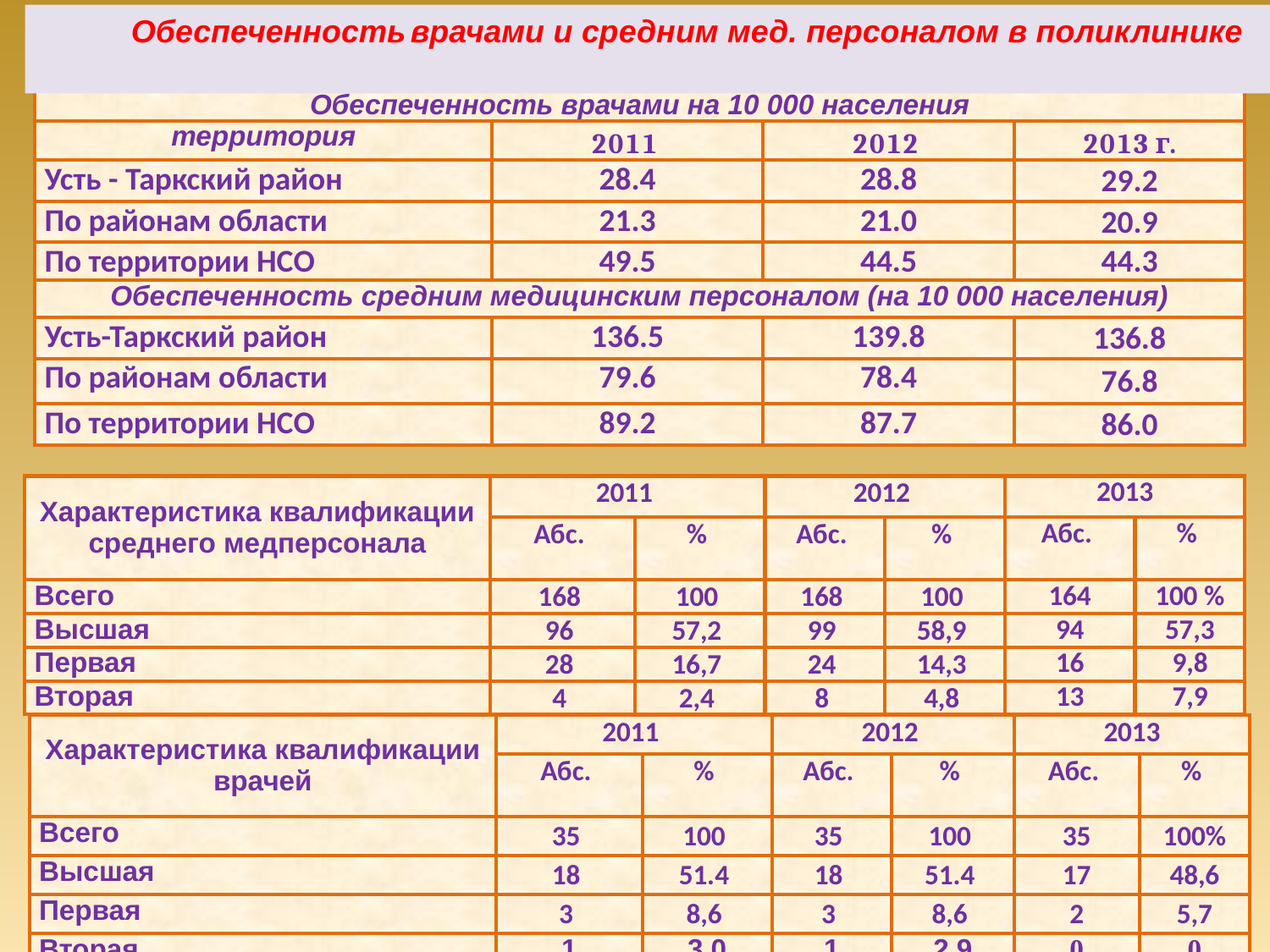

Обеспеченность врачами и средним мед. персоналом в поликлинике

| Обеспеченность врачами на 10 000 населения |  |  |  |
| --- | --- | --- | --- |
| территория | 2011 | 2012 | 2013 г. |
| Усть - Таркский район | 28.4 | 28.8 | 29.2 |
| По районам области | 21.3 | 21.0 | 20.9 |
| По территории НСО | 49.5 | 44.5 | 44.3 |
| Обеспеченность средним медицинским персоналом (на 10 000 населения) |  |  |  |
| Усть-Таркский район | 136.5 | 139.8 | 136.8 |
| По районам области | 79.6 | 78.4 | 76.8 |
| По территории НСО | 89.2 | 87.7 | 86.0 |
| Характеристика квалификации среднего медперсонала | 2011 |  | 2012 |  | 2013 |  |
| --- | --- | --- | --- | --- | --- | --- |
|  | Абс. | % | Абс. | % | Абс. | % |
| Всего | 168 | 100 | 168 | 100 | 164 | 100 % |
| Высшая | 96 | 57,2 | 99 | 58,9 | 94 | 57,3 |
| Первая | 28 | 16,7 | 24 | 14,3 | 16 | 9,8 |
| Вторая | 4 | 2,4 | 8 | 4,8 | 13 | 7,9 |
| Характеристика квалификации врачей | 2011 |  | 2012 |  | 2013 |  |
| --- | --- | --- | --- | --- | --- | --- |
|  | Абс. | % | Абс. | % | Абс. | % |
| Всего | 35 | 100 | 35 | 100 | 35 | 100% |
| Высшая | 18 | 51.4 | 18 | 51.4 | 17 | 48,6 |
| Первая | 3 | 8,6 | 3 | 8,6 | 2 | 5,7 |
| Вторая | 1 | 3,0 | 1 | 2,9 | 0 | 0 |